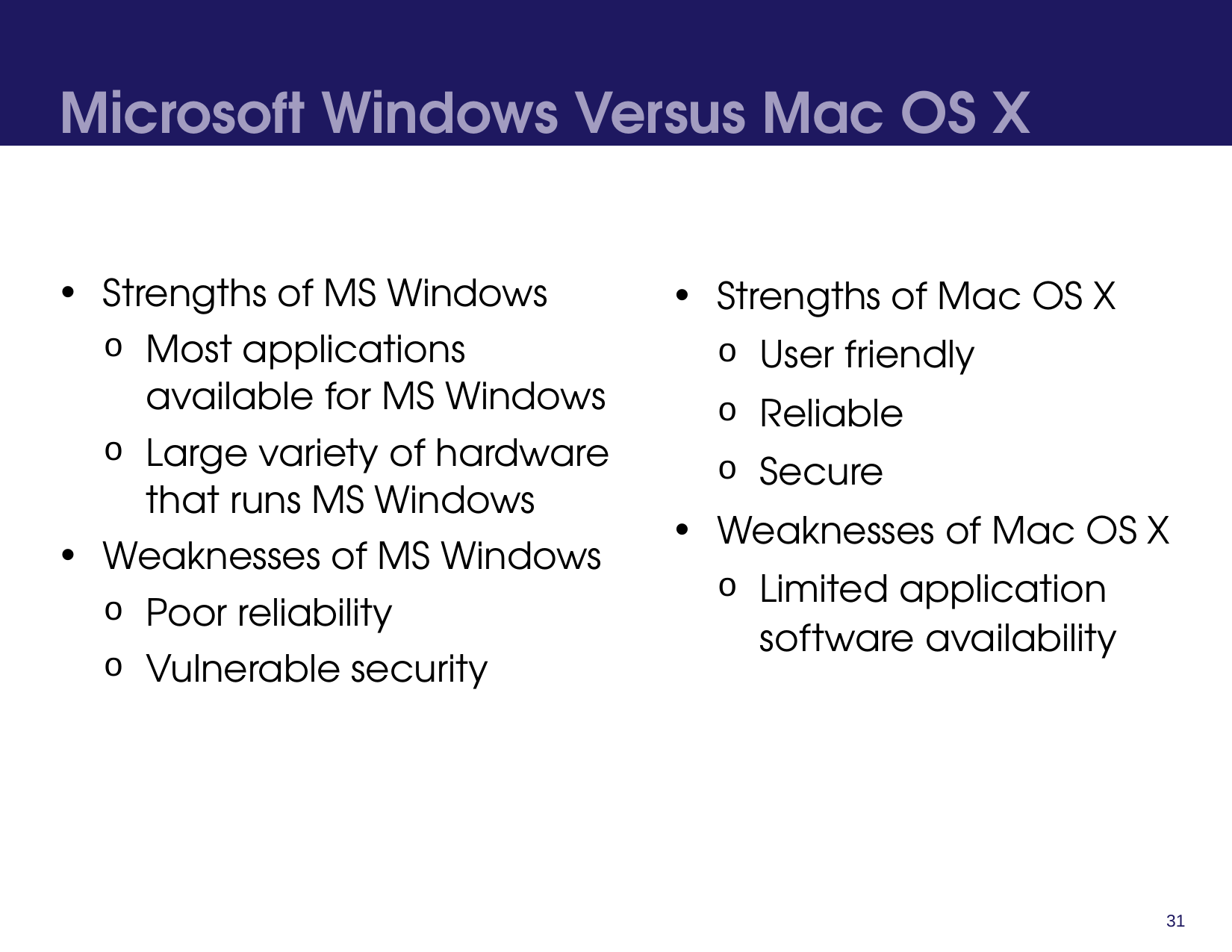

# Microsoft Windows Versus Mac OS X
Strengths of MS Windows
Most applications available for MS Windows
Large variety of hardware that runs MS Windows
Weaknesses of MS Windows
Poor reliability
Vulnerable security

Strengths of Mac OS X
User friendly
Reliable
Secure
Weaknesses of Mac OS X
Limited application software availability
31